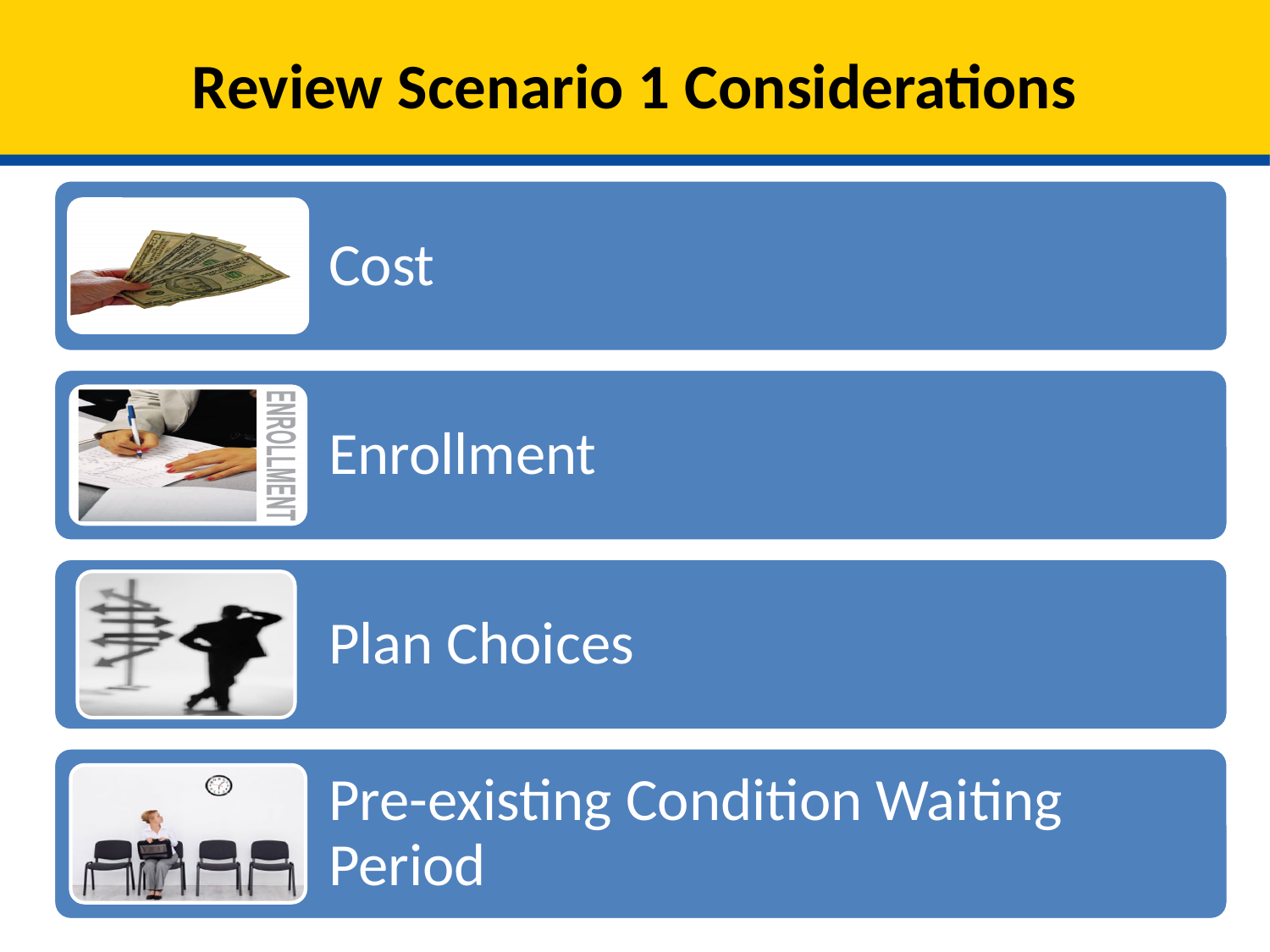

# Review Scenario 1 Considerations
Cost
Enrollment
Plan Choices
Pre-existing Condition Waiting Period